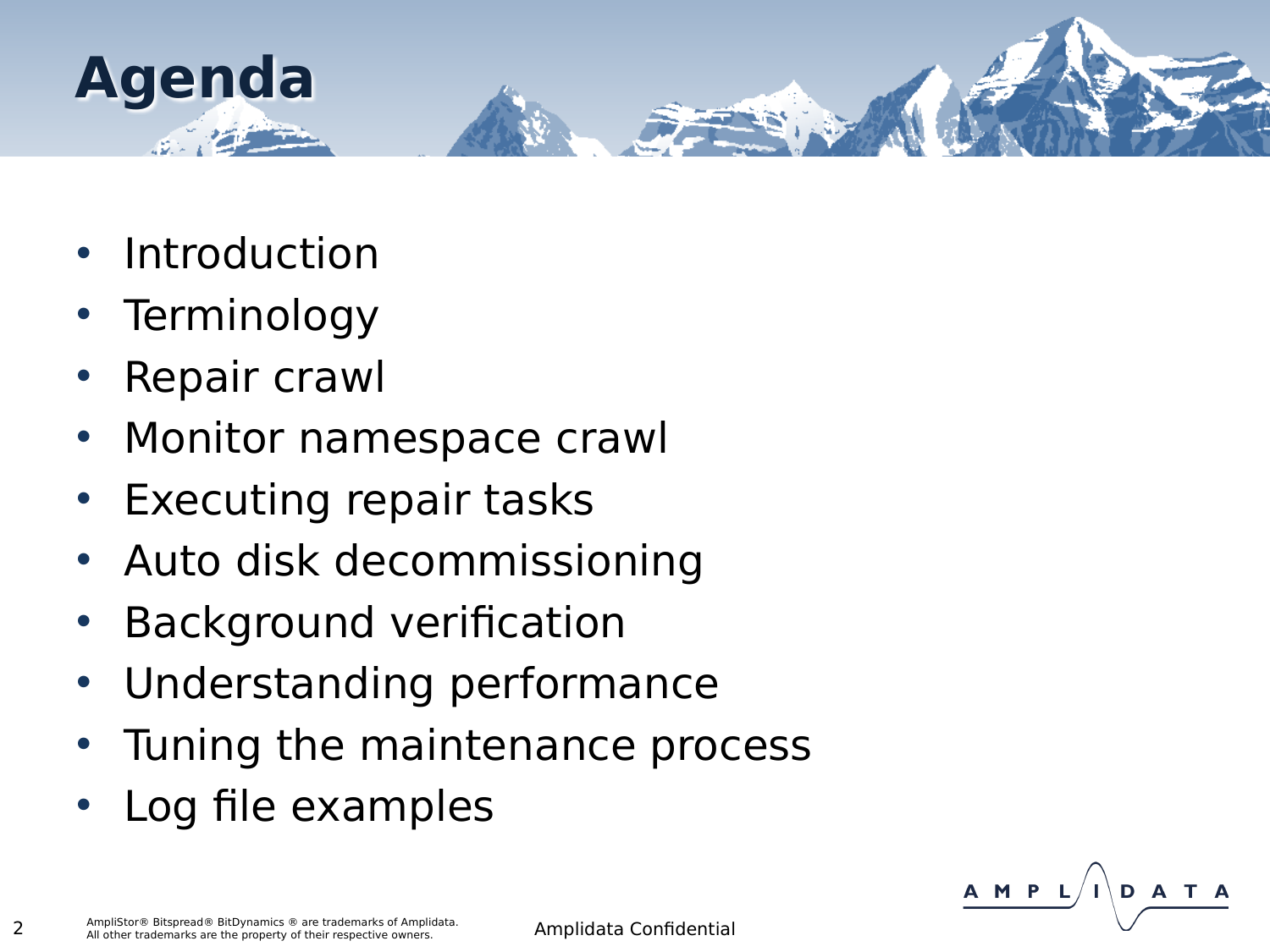

# Agenda
Introduction
Terminology
Repair crawl
Monitor namespace crawl
Executing repair tasks
Auto disk decommissioning
Background verification
Understanding performance
Tuning the maintenance process
Log file examples

2
Amplidata Confidential